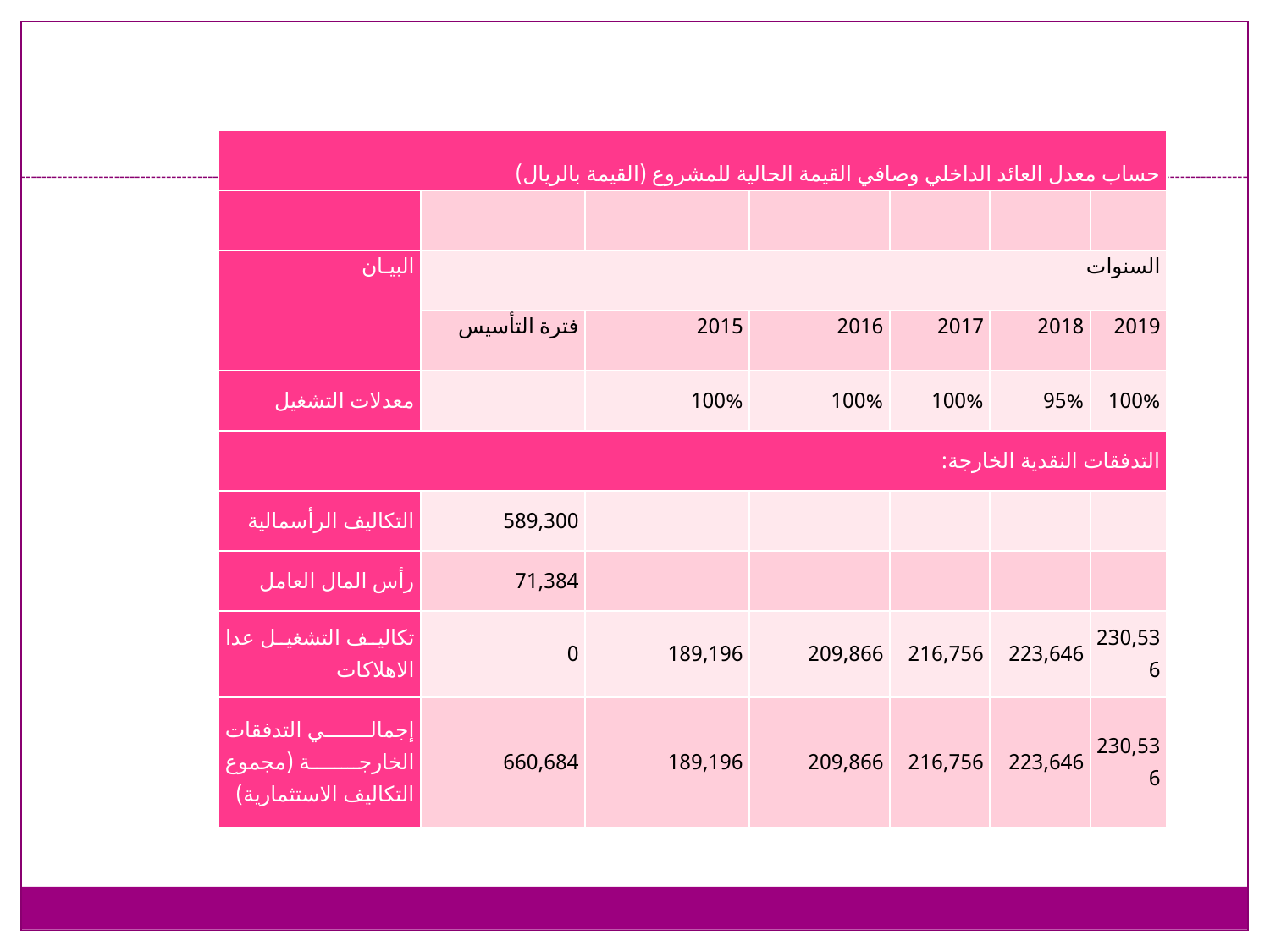

| حساب معدل العائد الداخلي وصافي القيمة الحالية للمشروع (القيمة بالريال) |  |  |  |  |  |  |
| --- | --- | --- | --- | --- | --- | --- |
|  |  |  |  |  |  |  |
| البيـان | السنوات |  |  |  |  |  |
|  | فترة التأسيس | 2015 | 2016 | 2017 | 2018 | 2019 |
| معدلات التشغيل |  | 100% | 100% | 100% | 95% | 100% |
| التدفقات النقدية الخارجة: |  |  |  |  |  |  |
| التكاليف الرأسمالية | 589,300 |  |  |  |  |  |
| رأس المال العامل | 71,384 |  |  |  |  |  |
| تكاليف التشغيل عدا الاهلاكات | 0 | 189,196 | 209,866 | 216,756 | 223,646 | 230,536 |
| إجمالي التدفقات الخارجة (مجموع التكاليف الاستثمارية) | 660,684 | 189,196 | 209,866 | 216,756 | 223,646 | 230,536 |